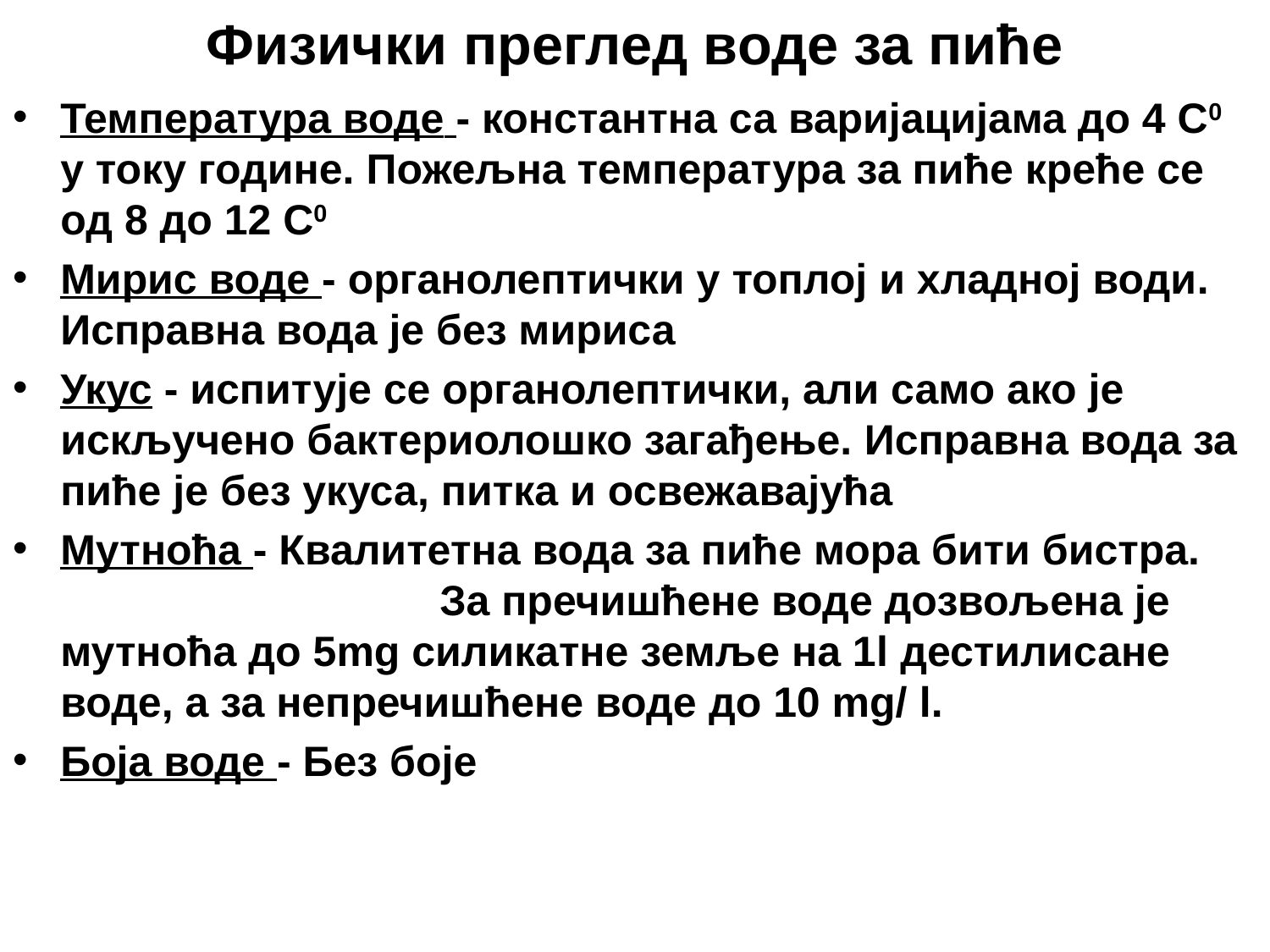

Физички преглед воде за пиће
Температура воде - константна са варијацијама до 4 С0 у току године. Пожељна температура за пиће креће се од 8 до 12 С0
Мирис воде - органолептички у топлој и хладној води. Исправна вода је без мириса
Укус - испитује се органолептички, али само ако је искључено бактериолошко загађење. Исправна вода за пиће је без укуса, питка и освежавајућа
Мутноћа - Квалитетна вода за пиће мора бити бистра.                                     За пречишћене воде дозвољена је мутноћа до 5mg силикатне земље на 1l дестилисане воде, а за непречишћене воде до 10 mg/ l.
Боја воде - Без боје